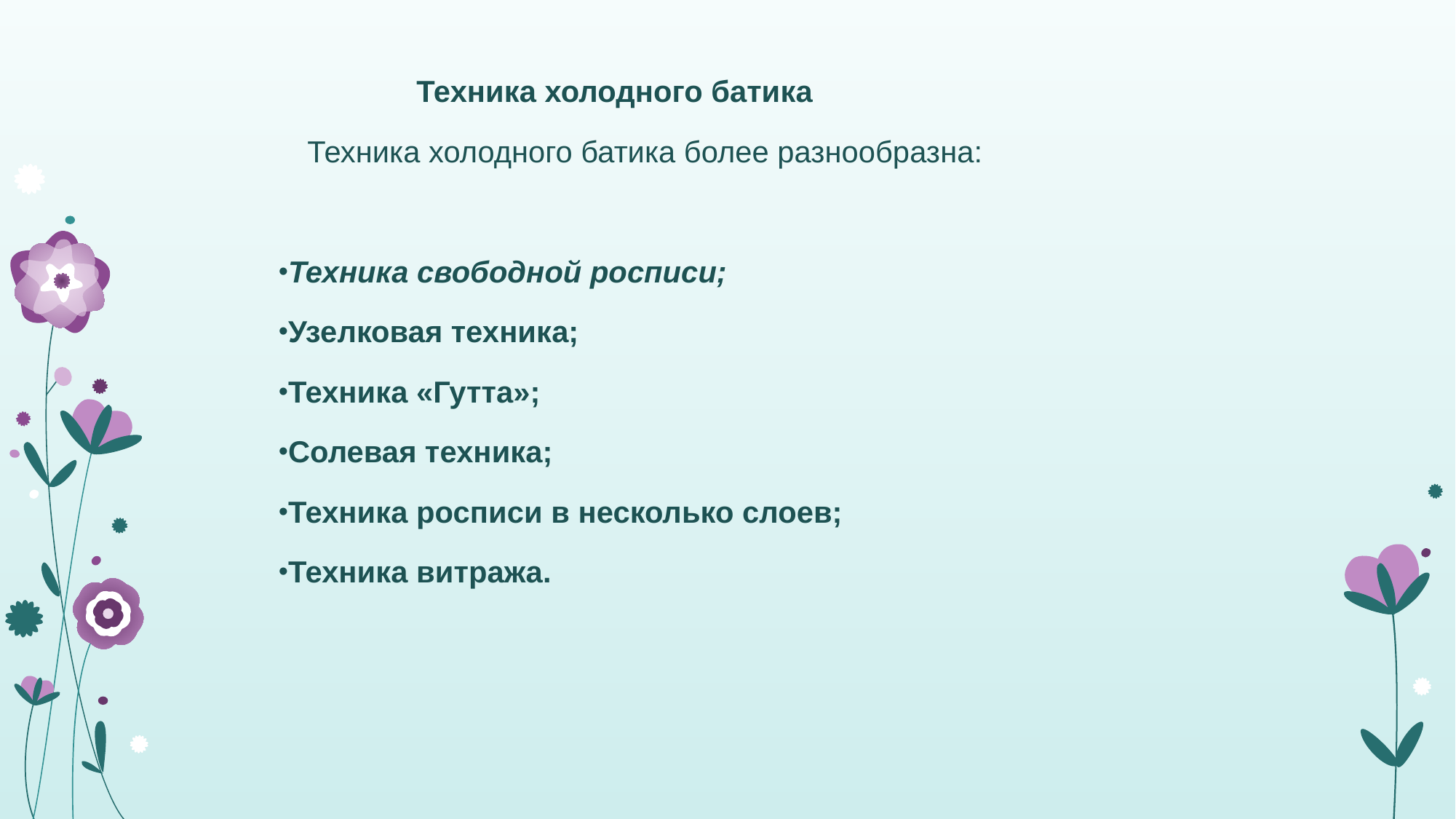

Техника холодного батика
	Техника холодного батика более разнообразна:

Техника свободной росписи;
Узелковая техника;
Техника «Гутта»;
Солевая техника;
Техника росписи в несколько слоев;
Техника витража.